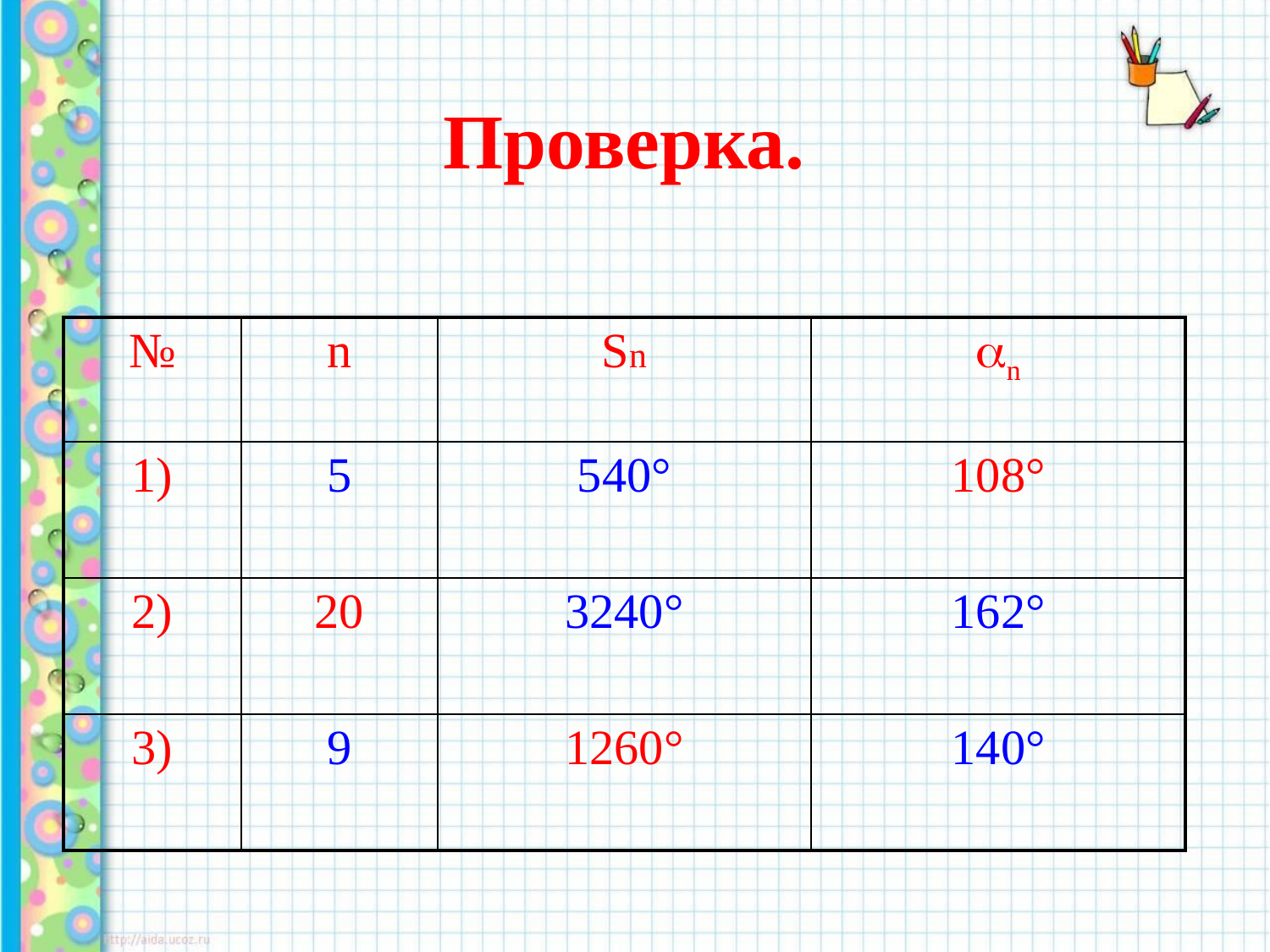

# Проверка.
| № | n | Sn | αn |
| --- | --- | --- | --- |
| 1) | 5 | 540° | 108° |
| 2) | 20 | 3240° | 162° |
| 3) | 9 | 1260° | 140° |